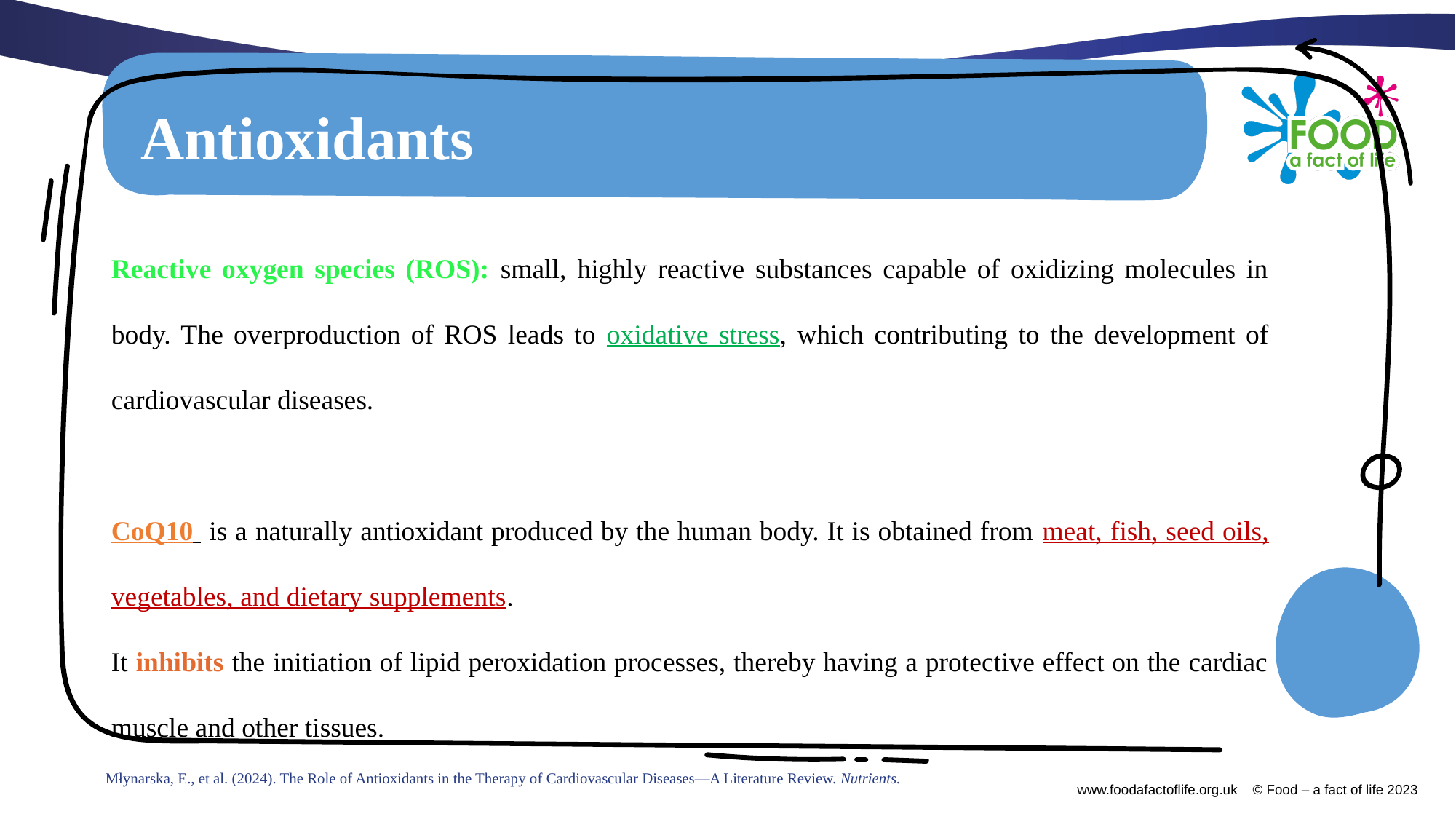

# Antioxidants
Reactive oxygen species (ROS): small, highly reactive substances capable of oxidizing molecules in body. The overproduction of ROS leads to oxidative stress, which contributing to the development of cardiovascular diseases.

CoQ10  is a naturally antioxidant produced by the human body. It is obtained from meat, fish, seed oils, vegetables, and dietary supplements.
It inhibits the initiation of lipid peroxidation processes, thereby having a protective effect on the cardiac muscle and other tissues.
Młynarska, E., et al. (2024). The Role of Antioxidants in the Therapy of Cardiovascular Diseases—A Literature Review. Nutrients.